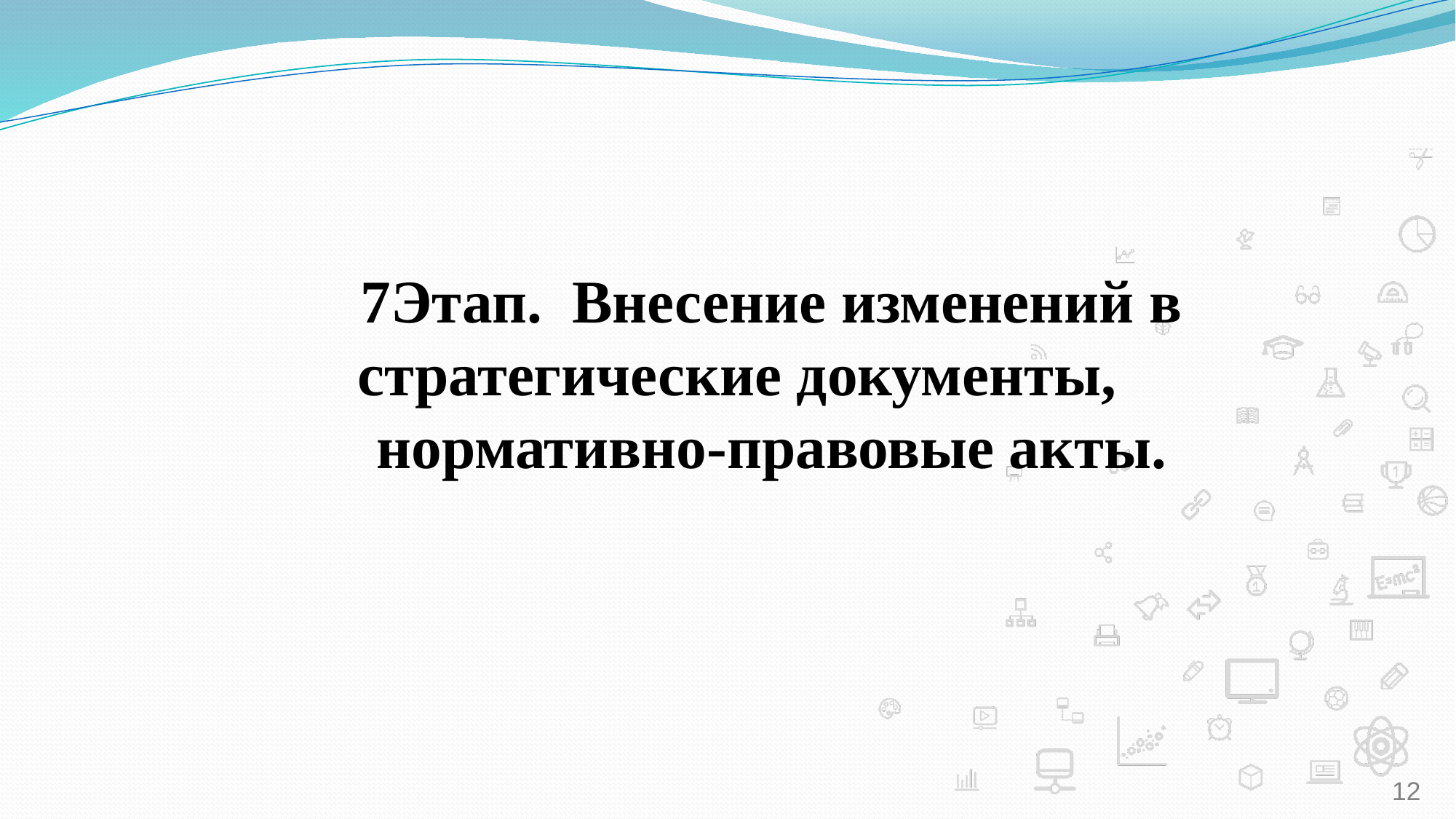

Этап.  Внесение изменений в стратегические документы,
нормативно-правовые акты.